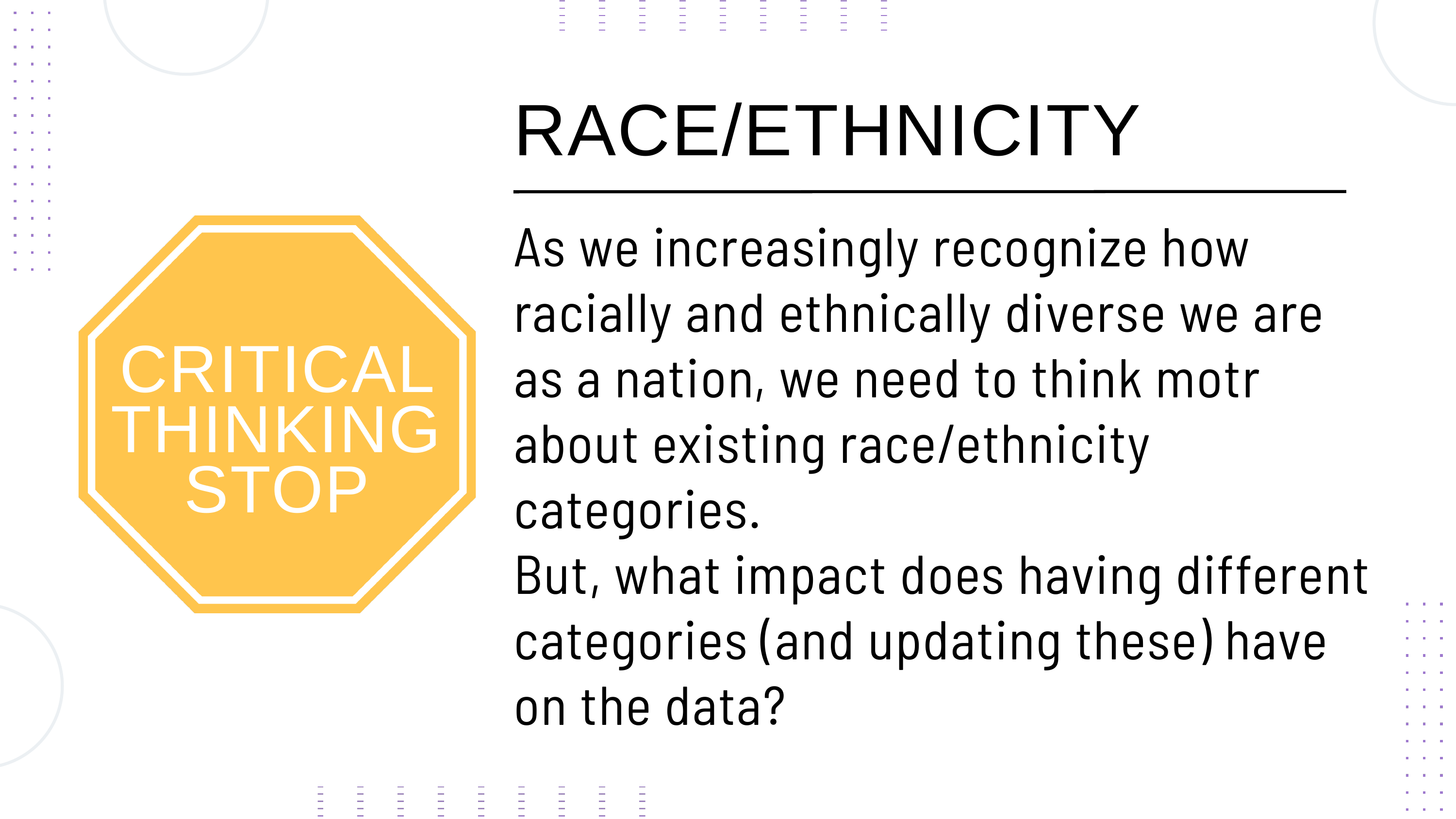

RACE/ETHNICITY

As we increasingly recognize how racially and ethnically diverse we are as a nation, we need to think motr about existing race/ethnicity categories.
But, what impact does having different categories (and updating these) have on the data?

CRITICAL THINKING STOP